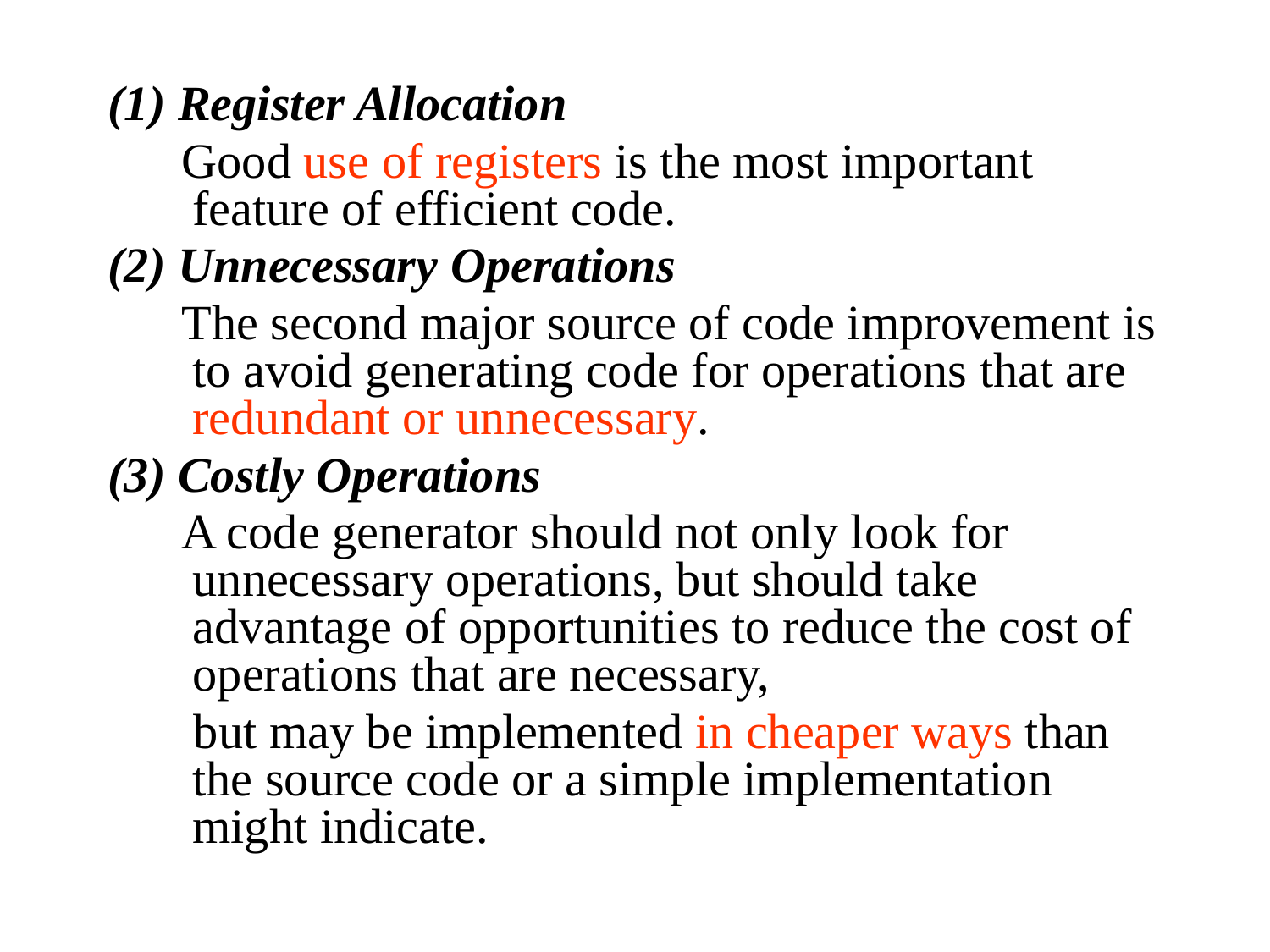

(1) Register Allocation
      Good use of registers is the most important feature of efficient code.
(2) Unnecessary Operations
      The second major source of code improvement is to avoid generating code for operations that are redundant or unnecessary.
(3) Costly Operations
      A code generator should not only look for unnecessary operations, but should take advantage of opportunities to reduce the cost of operations that are necessary,
       but may be implemented in cheaper ways than the source code or a simple implementation might indicate.